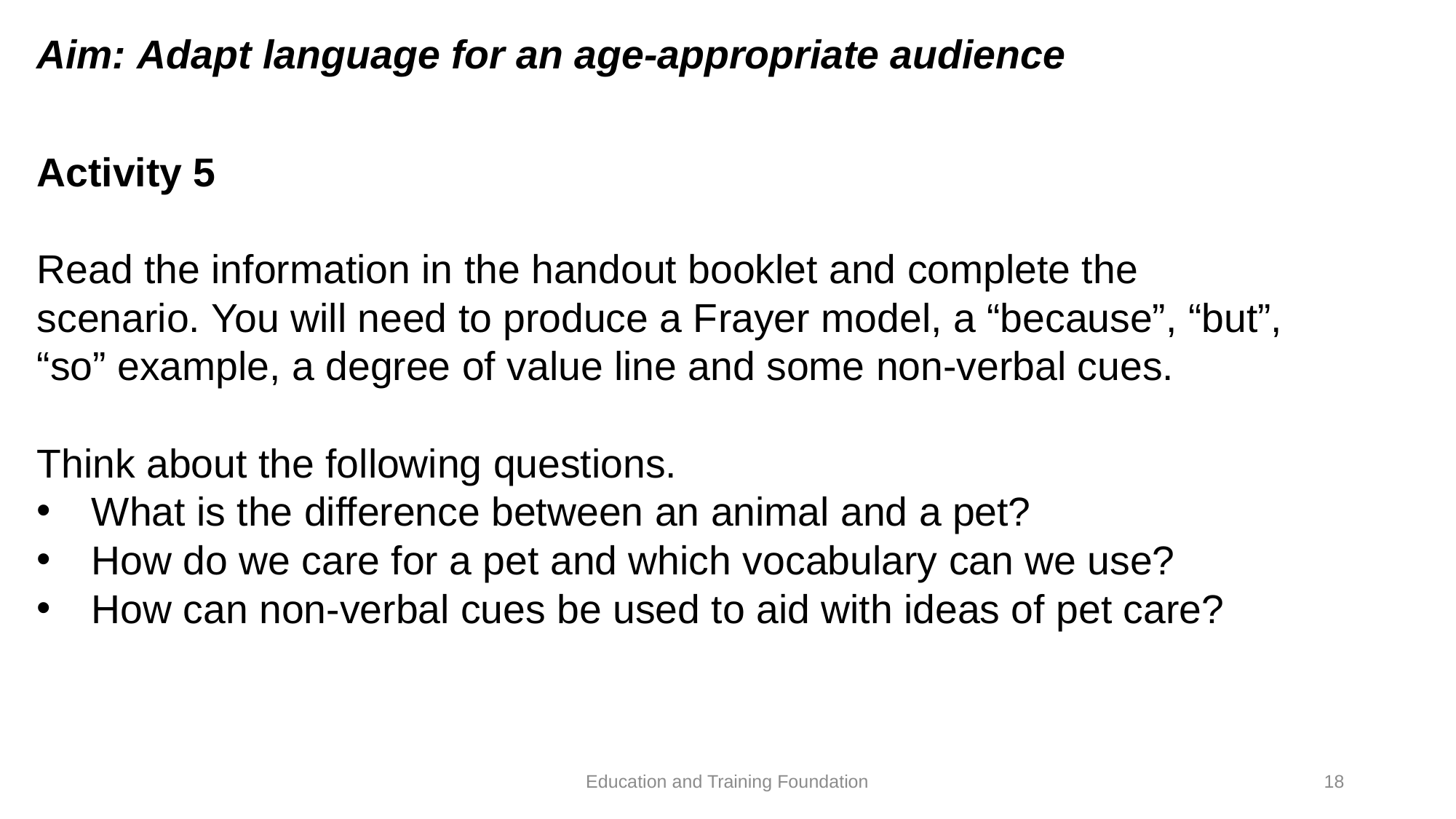

Aim: Adapt language for an age-appropriate audience
Activity 5

Read the information in the handout booklet and complete the scenario. You will need to produce a Frayer model, a “because”, “but”,
“so” example, a degree of value line and some non-verbal cues.

Think about the following questions.
What is the difference between an animal and a pet?
How do we care for a pet and which vocabulary can we use?
How can non-verbal cues be used to aid with ideas of pet care?

Education and Training Foundation
18